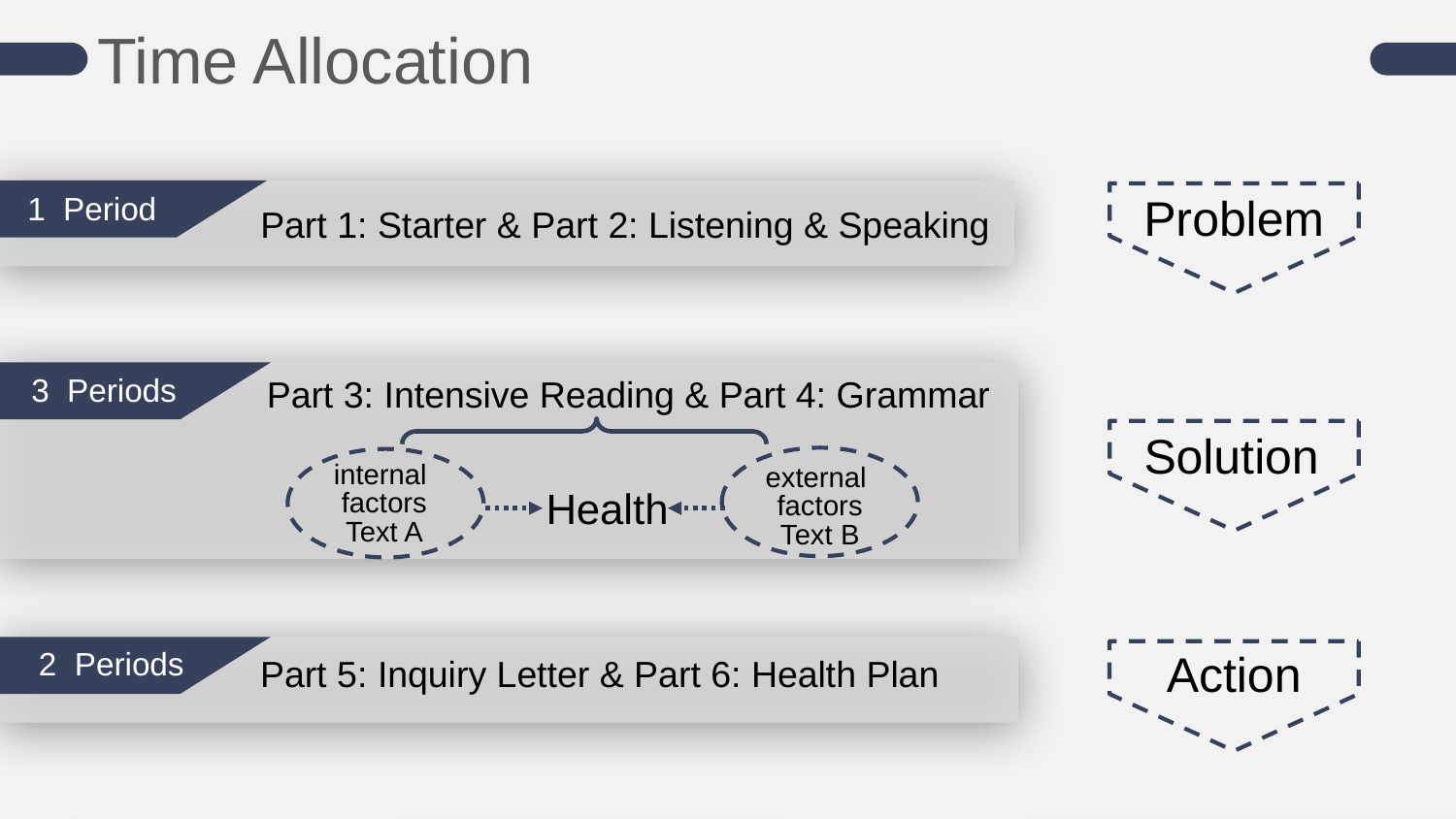

Time Allocation

1  Period
Problem
Part 1: Starter & Part 2: Listening & Speaking

3  Periods
Part 3: Intensive Reading & Part 4: Grammar
Solution

internal
factors
Text A
external
factors
Text B
Health

2  Periods
Action
Part 5: Inquiry Letter & Part 6: Health Plan